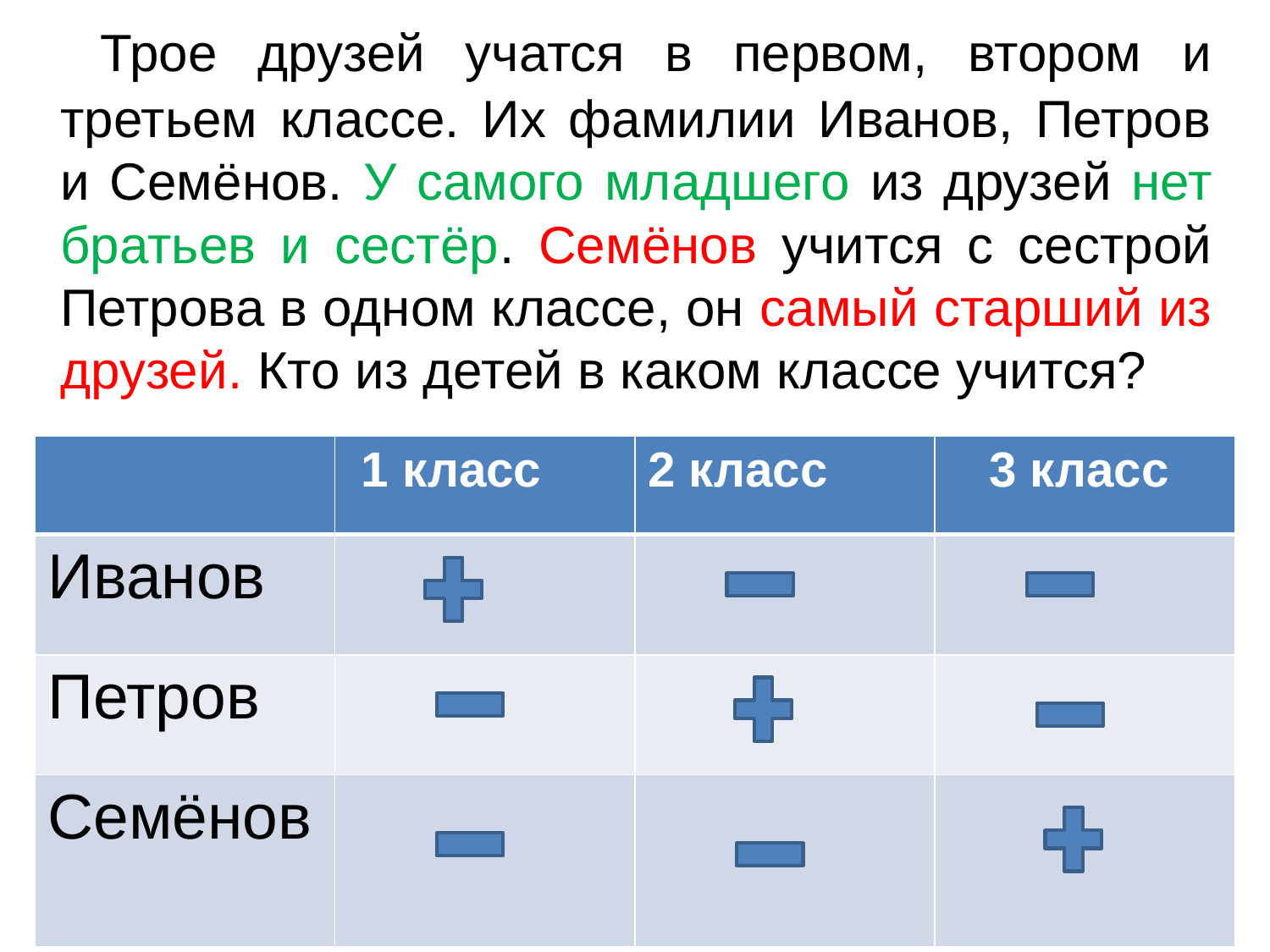

Трое друзей учатся в первом, втором и третьем классе. Их фамилии Иванов, Петров и Семёнов. У самого младшего из друзей нет братьев и сестёр. Семёнов учится с сестрой Петрова в одном классе, он самый старший из друзей. Кто из детей в каком классе учится?

|  | 1 класс | 2 класс | 3 класс |
| --- | --- | --- | --- |
| Иванов |  |  |  |
| Петров |  |  |  |
| Семёнов |  |  |  |